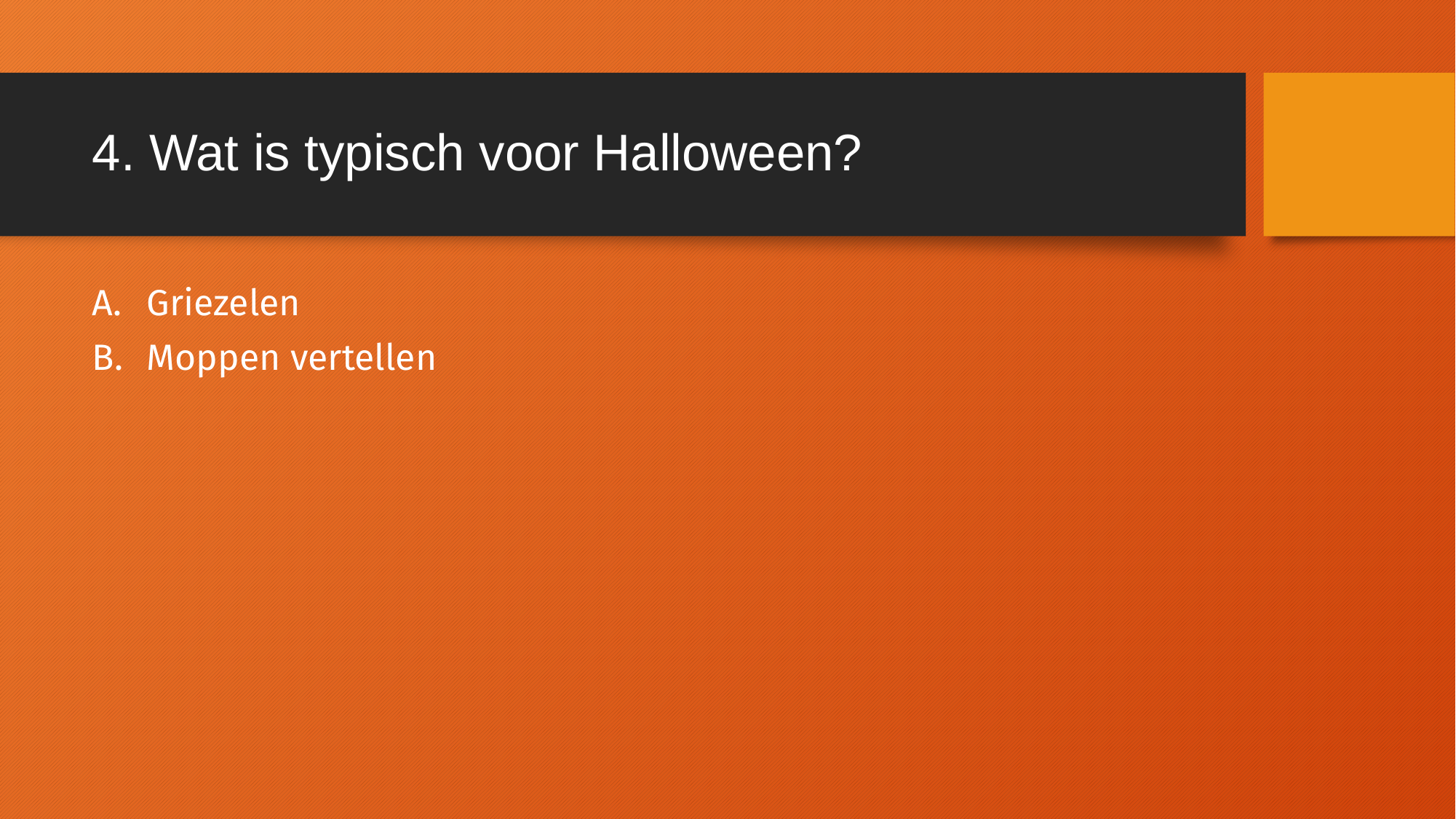

# 4. Wat is typisch voor Halloween?
Griezelen
Moppen vertellen